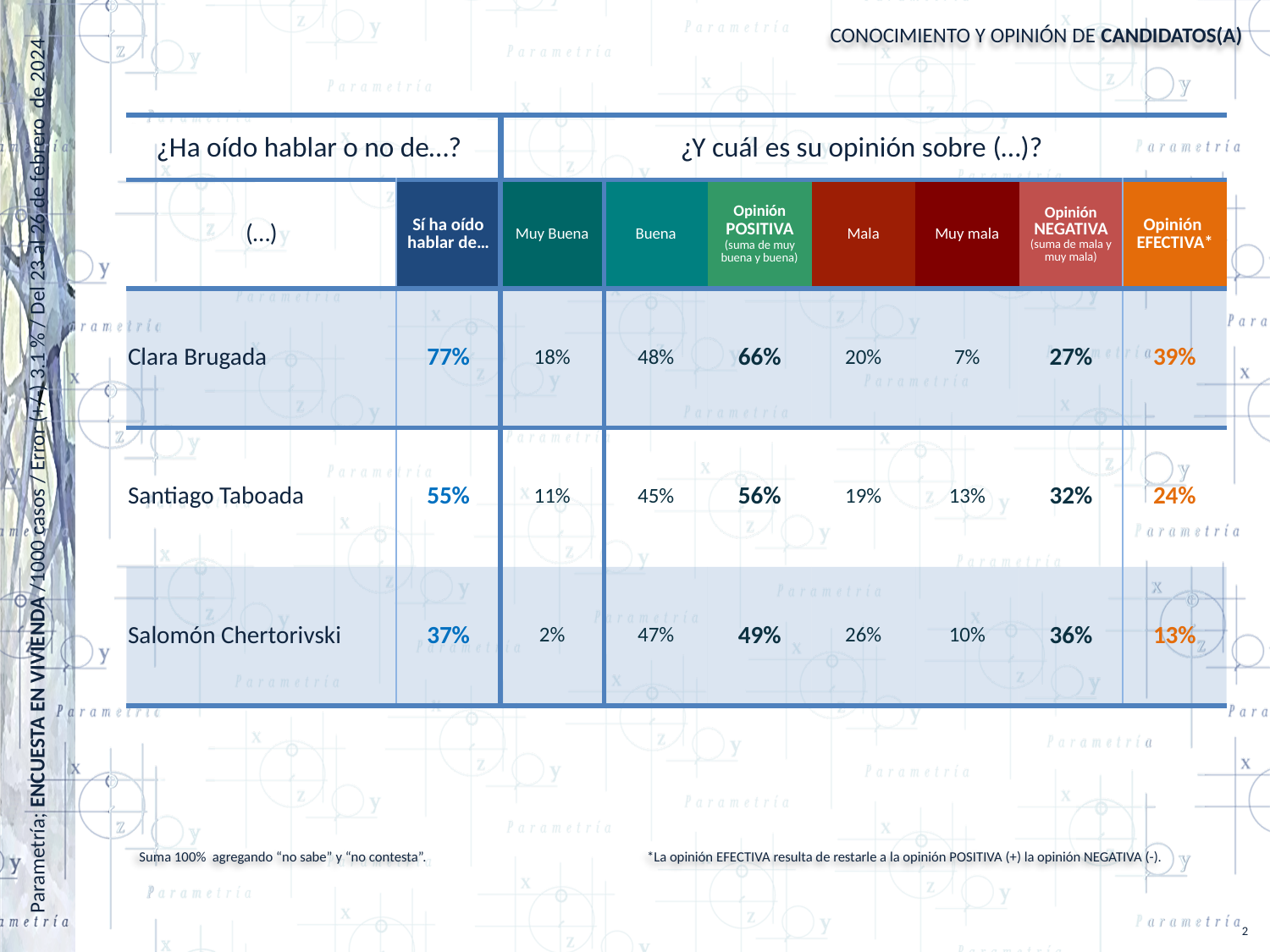

Parametría; ENCUESTA EN VIVIENDA /1000 casos / Error (+/-) 3.1 % / Del 23 al 26 de febrero  de 2024
# CONOCIMIENTO Y OPINIÓN DE CANDIDATOS(A)
¿Ha oído hablar o no de…?
¿Y cuál es su opinión sobre (…)?
| (…) | Sí ha oído hablar de… | Muy Buena | Buena | Opinión POSITIVA (suma de muy buena y buena) | Mala | Muy mala | Opinión NEGATIVA (suma de mala y muy mala) | Opinión EFECTIVA\* |
| --- | --- | --- | --- | --- | --- | --- | --- | --- |
| Clara Brugada | 77% | 18% | 48% | 66% | 20% | 7% | 27% | 39% |
| Santiago Taboada | 55% | 11% | 45% | 56% | 19% | 13% | 32% | 24% |
| Salomón Chertorivski | 37% | 2% | 47% | 49% | 26% | 10% | 36% | 13% |
Suma 100%  agregando “no sabe” y “no contesta”.
*La opinión EFECTIVA resulta de restarle a la opinión POSITIVA (+) la opinión NEGATIVA (-).
2